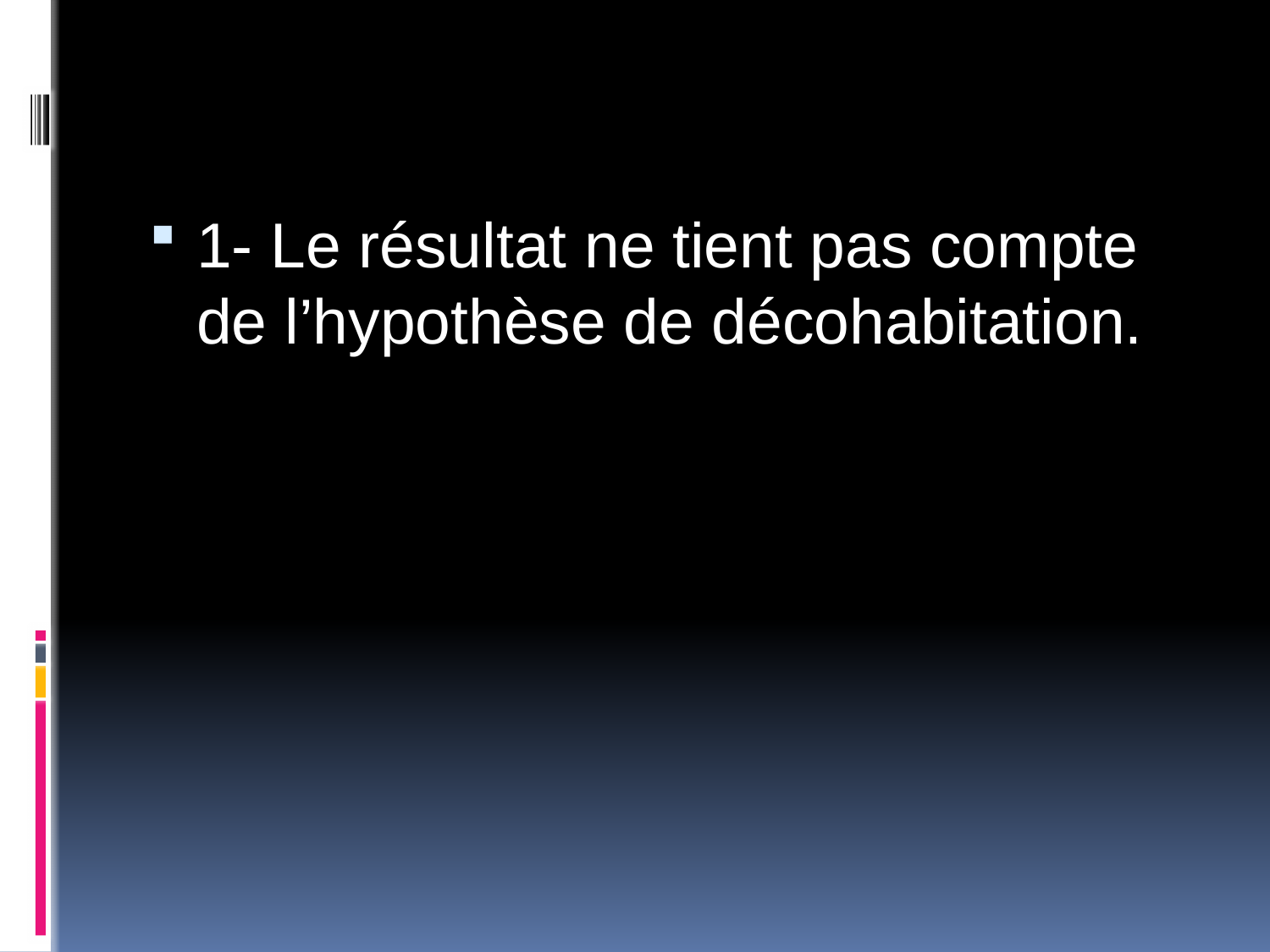

#
1- Le résultat ne tient pas compte de l’hypothèse de décohabitation.